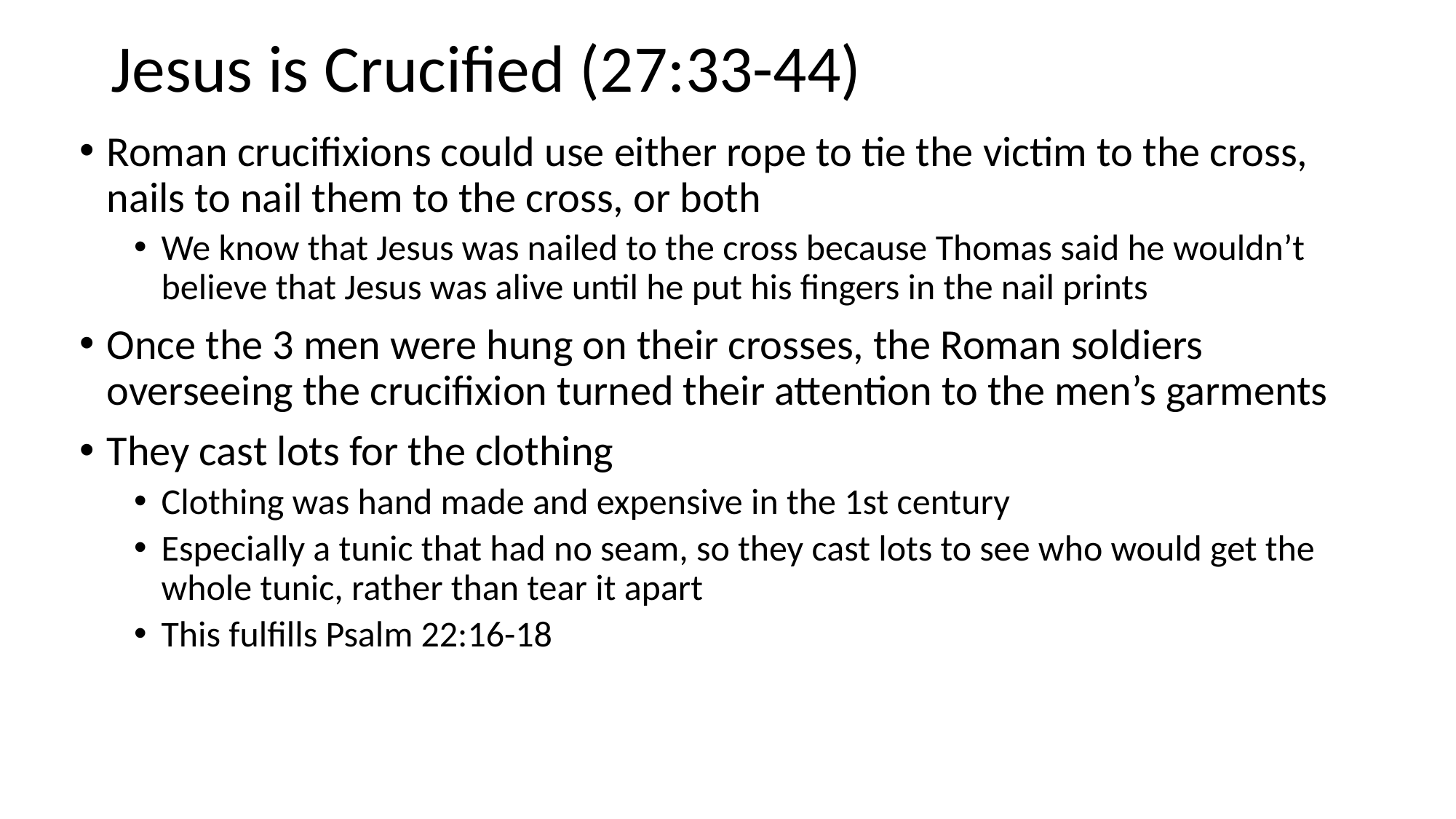

# Jesus is Crucified (27:33-44)
Roman crucifixions could use either rope to tie the victim to the cross, nails to nail them to the cross, or both
We know that Jesus was nailed to the cross because Thomas said he wouldn’t believe that Jesus was alive until he put his fingers in the nail prints
Once the 3 men were hung on their crosses, the Roman soldiers overseeing the crucifixion turned their attention to the men’s garments
They cast lots for the clothing
Clothing was hand made and expensive in the 1st century
Especially a tunic that had no seam, so they cast lots to see who would get the whole tunic, rather than tear it apart
This fulfills Psalm 22:16-18